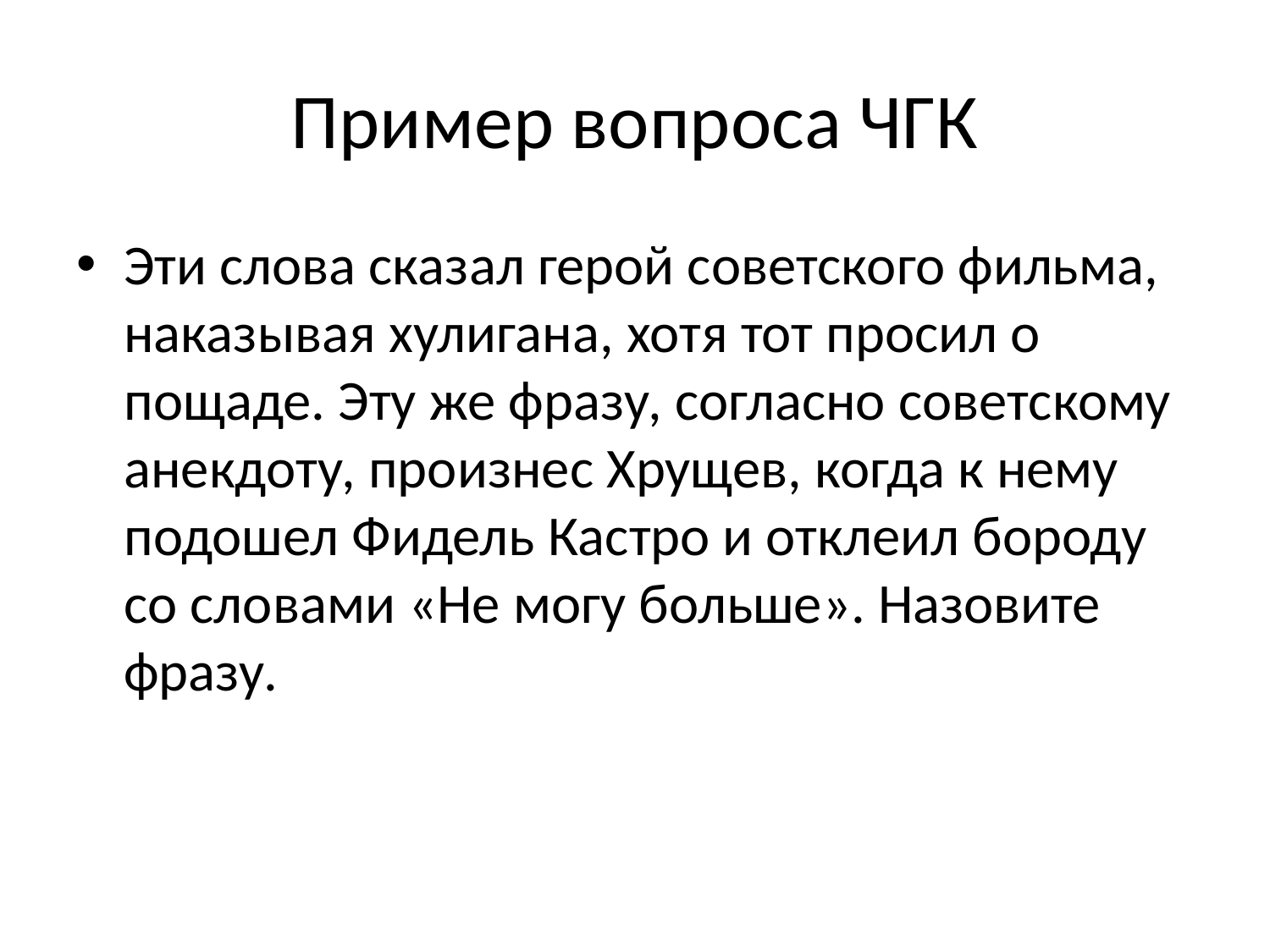

# Пример вопроса ЧГК
Эти слова сказал герой советского фильма, наказывая хулигана, хотя тот просил о пощаде. Эту же фразу, согласно советскому анекдоту, произнес Хрущев, когда к нему подошел Фидель Кастро и отклеил бороду со словами «Не могу больше». Назовите фразу.